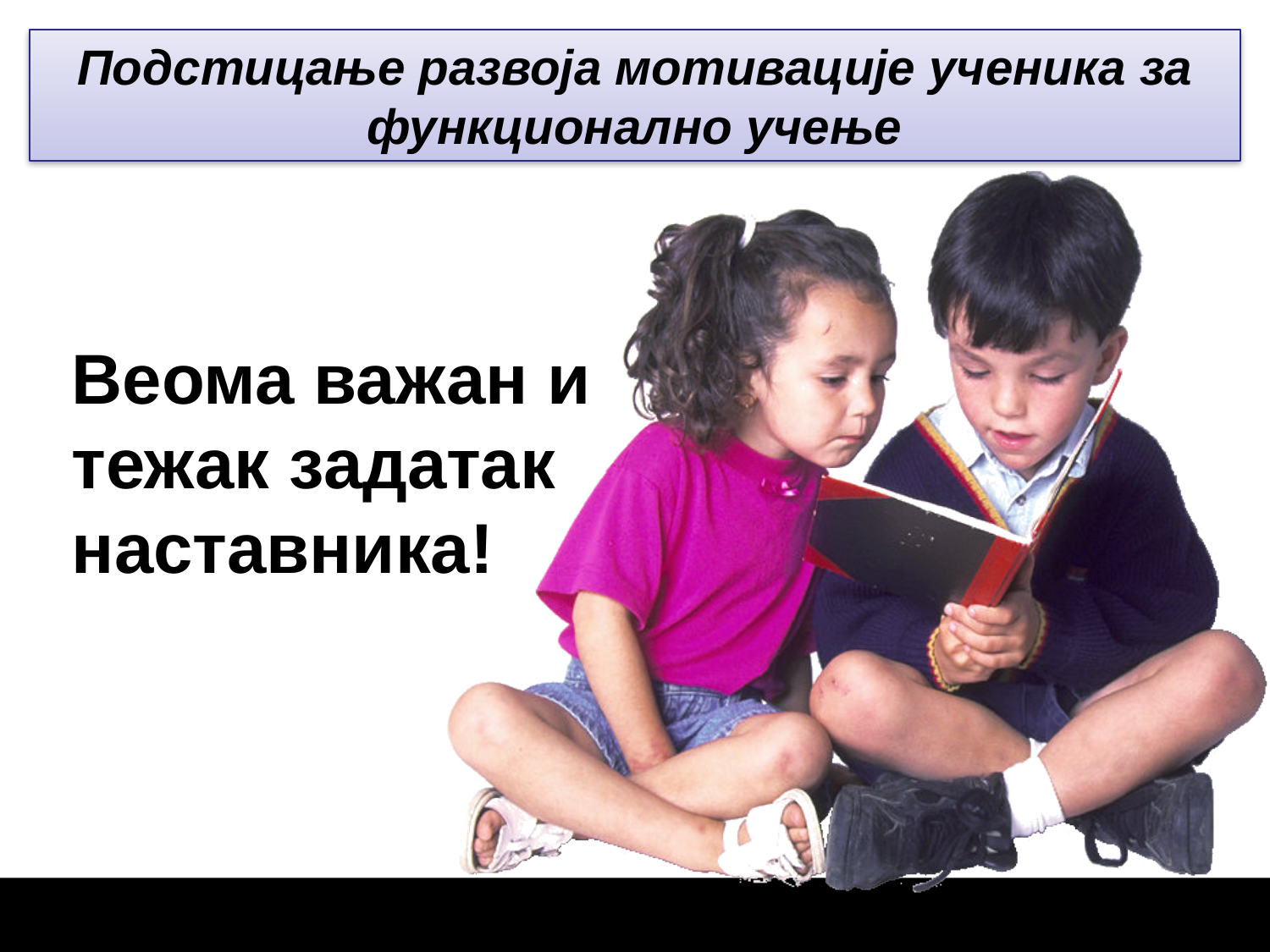

Подстицање развоја мотивације ученика за функционално учење
Веома важан и тежак задатак наставника!